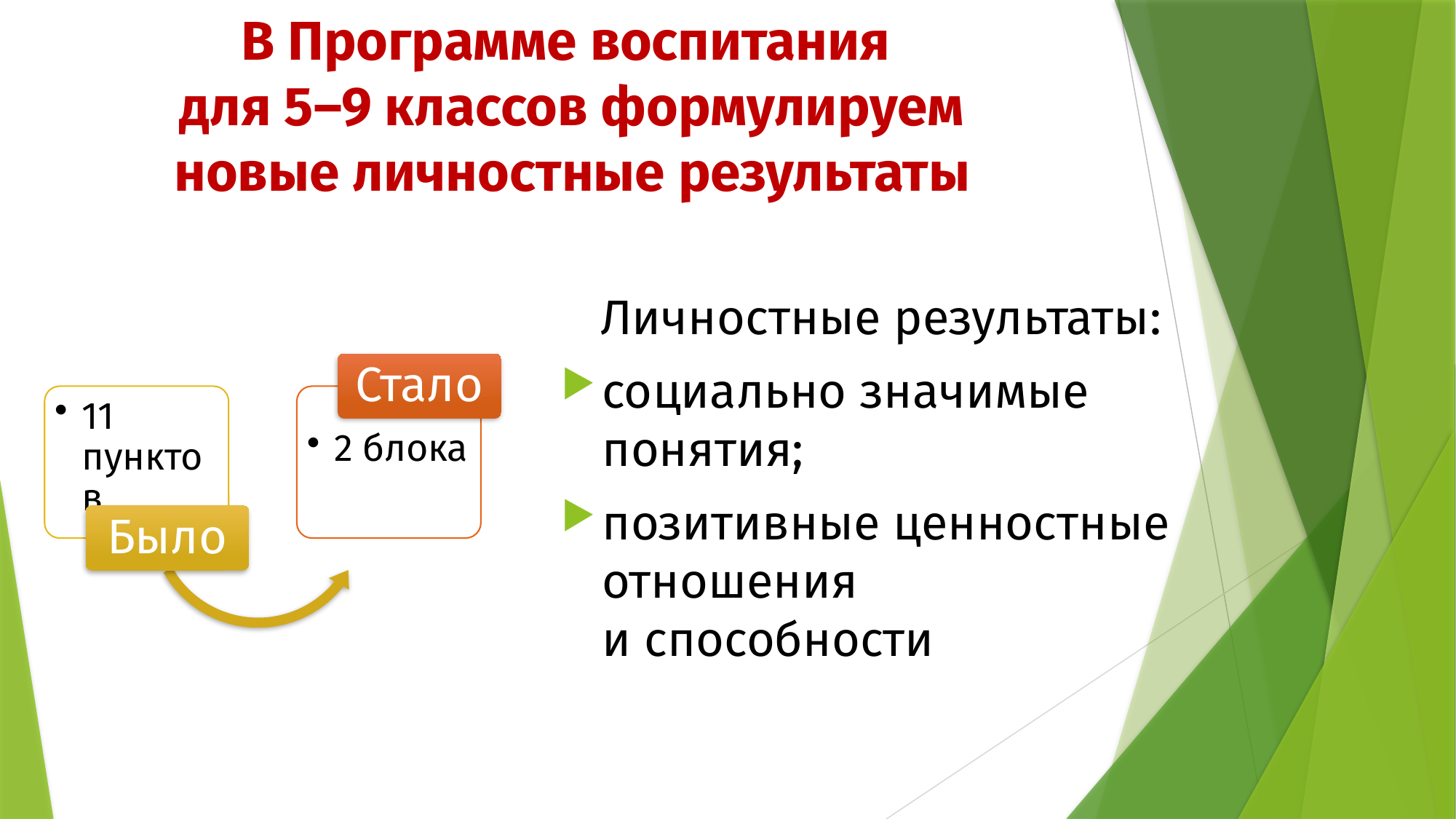

В Программе воспитания
для 5–9 классов формулируем новые личностные результаты
Личностные результаты:
социально значимые понятия;
позитивные ценностные отношения
и способности

11 пунктов
Было
2 блока
Стало